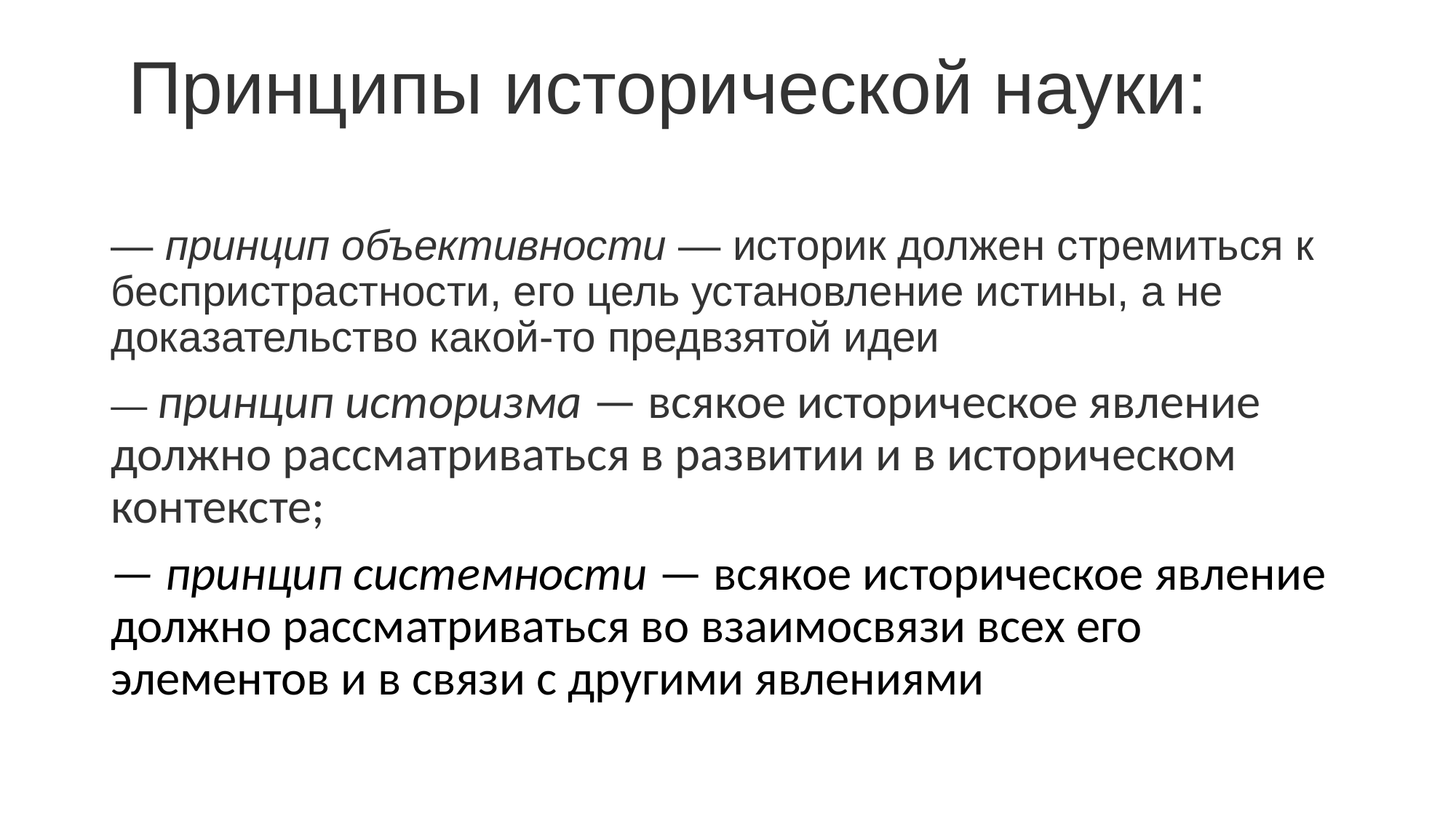

# Принципы исторической науки:
— принцип объективности — историк должен стремиться к беспристрастности, его цель установление истины, а не доказательство какой-то предвзятой идеи
— принцип историзма — всякое историческое явление должно рассматриваться в развитии и в историческом контексте;
— принцип системности — всякое историческое явление должно рассматриваться во взаимосвязи всех его элементов и в связи с другими явлениями